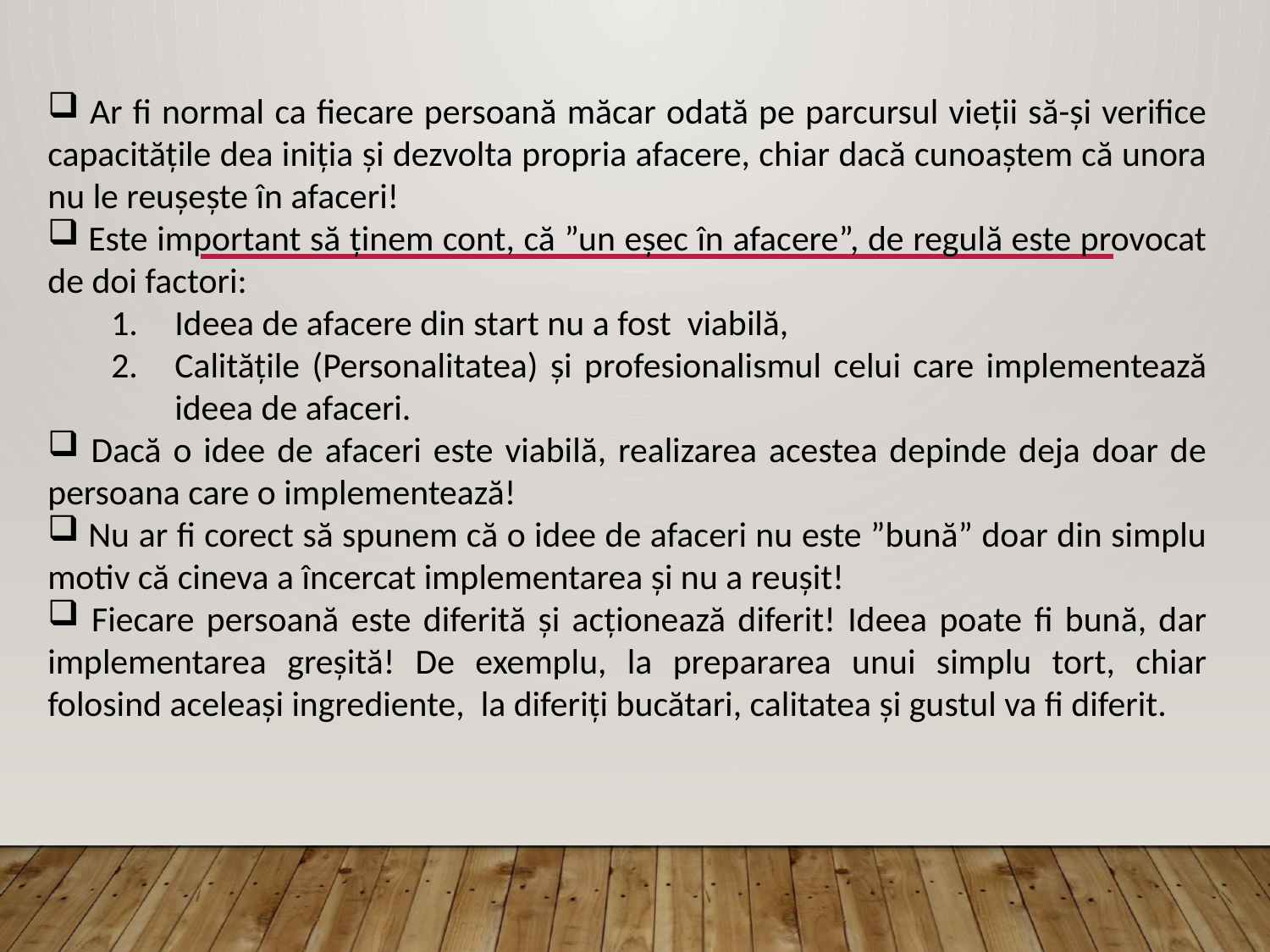

Ar fi normal ca fiecare persoană măcar odată pe parcursul vieții să-și verifice capacitățile dea iniția și dezvolta propria afacere, chiar dacă cunoaștem că unora nu le reușește în afaceri!
 Este important să ținem cont, că ”un eșec în afacere”, de regulă este provocat de doi factori:
Ideea de afacere din start nu a fost  viabilă,
Calitățile (Personalitatea) și profesionalismul celui care implementează ideea de afaceri.
 Dacă o idee de afaceri este viabilă, realizarea acestea depinde deja doar de persoana care o implementează!
 Nu ar fi corect să spunem că o idee de afaceri nu este ”bună” doar din simplu motiv că cineva a încercat implementarea și nu a reușit!
 Fiecare persoană este diferită și acționează diferit! Ideea poate fi bună, dar implementarea greșită! De exemplu, la prepararea unui simplu tort, chiar folosind aceleași ingrediente,  la diferiți bucătari, calitatea și gustul va fi diferit.